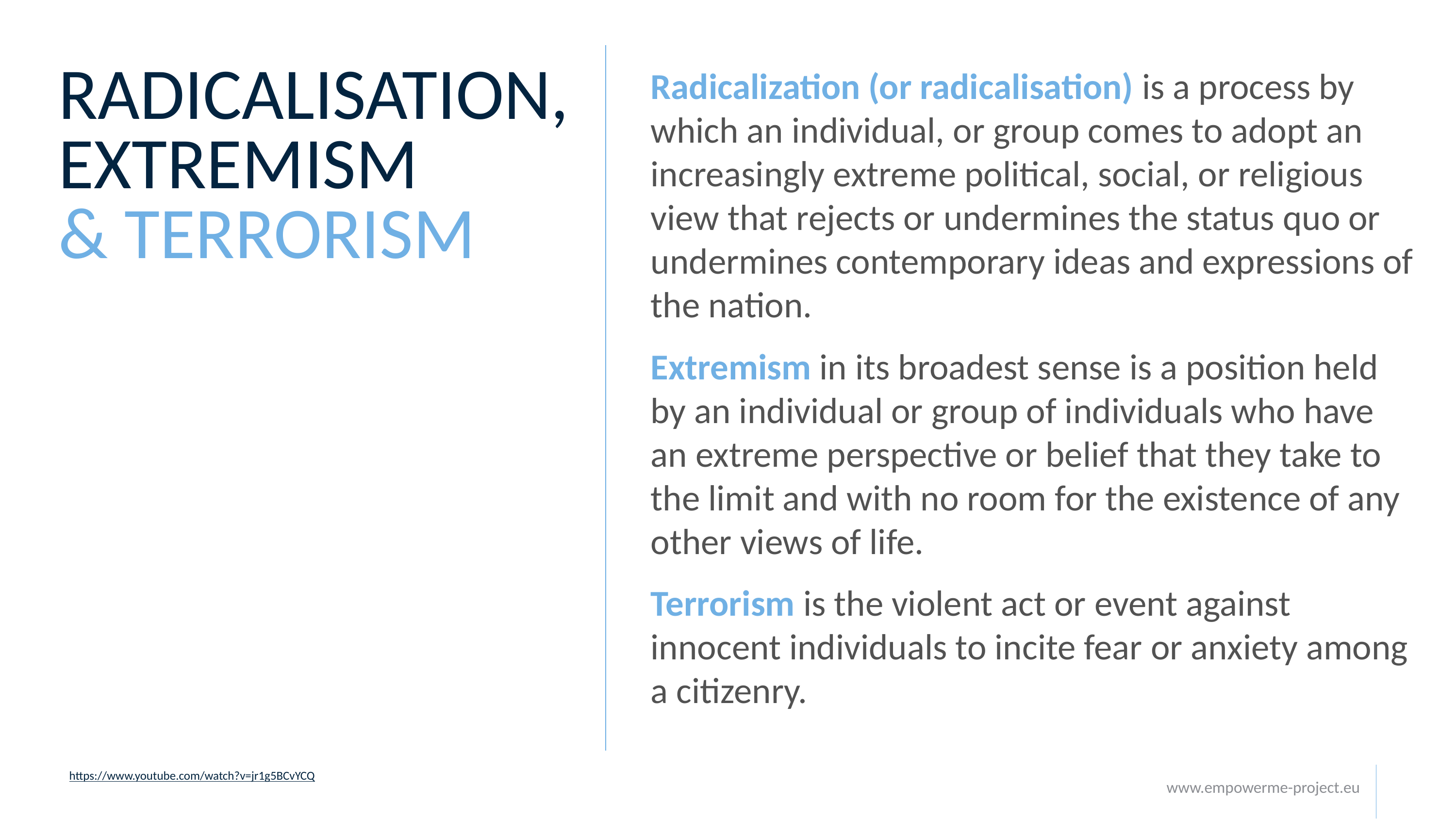

RADICALISATION, EXTREMISM
& TERRORISM
Radicalization (or radicalisation) is a process by which an individual, or group comes to adopt an increasingly extreme political, social, or religious view that rejects or undermines the status quo or undermines contemporary ideas and expressions of the nation.
Extremism in its broadest sense is a position held by an individual or group of individuals who have an extreme perspective or belief that they take to the limit and with no room for the existence of any other views of life.
Terrorism is the violent act or event against innocent individuals to incite fear or anxiety among a citizenry.
https://www.youtube.com/watch?v=jr1g5BCvYCQ
www.empowerme-project.eu